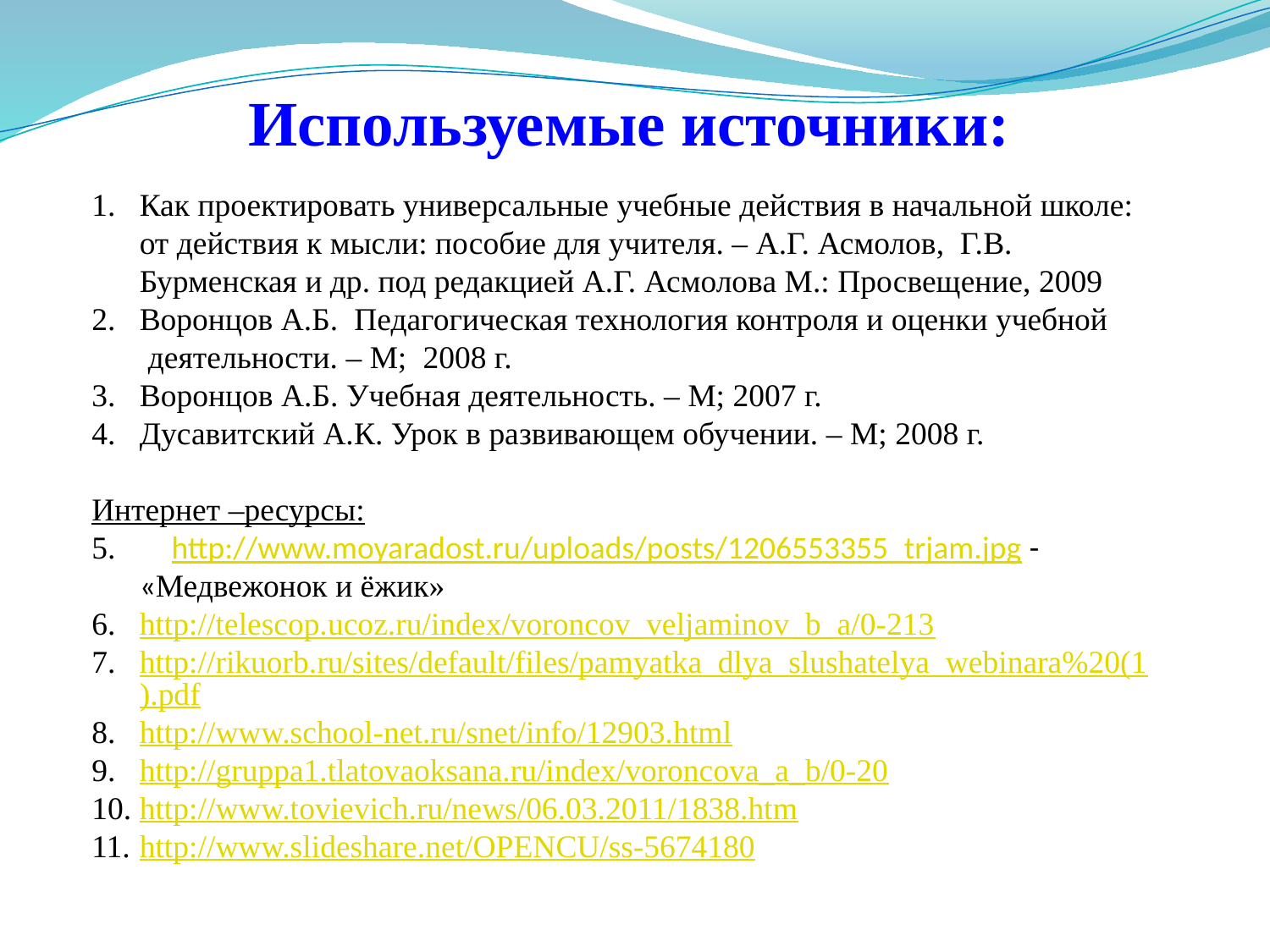

# Используемые источники:
Как проектировать универсальные учебные действия в начальной школе: от действия к мысли: пособие для учителя. – А.Г. Асмолов,  Г.В. Бурменская и др. под редакцией А.Г. Асмолова М.: Просвещение, 2009
Воронцов А.Б.  Педагогическая технология контроля и оценки учебной
       деятельности. – М;  2008 г.
3.   Воронцов А.Б. Учебная деятельность. – М; 2007 г.
Дусавитский А.К. Урок в развивающем обучении. – М; 2008 г.

Интернет –ресурсы:
    http://www.moyaradost.ru/uploads/posts/1206553355_trjam.jpg - «Медвежонок и ёжик»
http://telescop.ucoz.ru/index/voroncov_veljaminov_b_a/0-213
http://rikuorb.ru/sites/default/files/pamyatka_dlya_slushatelya_webinara%20(1).pdf
http://www.school-net.ru/snet/info/12903.html
http://gruppa1.tlatovaoksana.ru/index/voroncova_a_b/0-20
http://www.tovievich.ru/news/06.03.2011/1838.htm
http://www.slideshare.net/OPENCU/ss-5674180